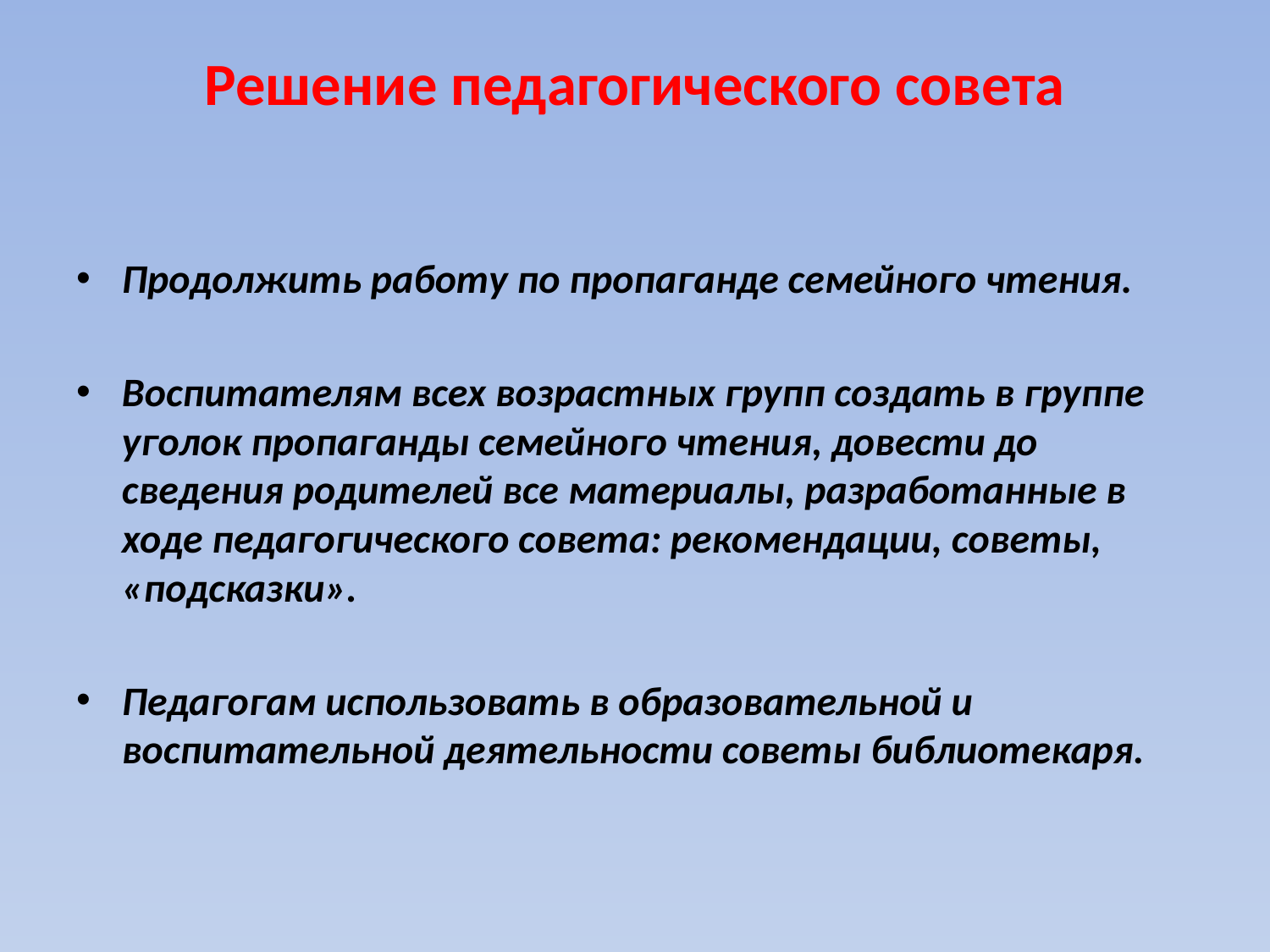

# Решение педагогического совета

Продолжить работу по пропаганде семейного чтения.

Воспитателям всех возрастных групп создать в группе уголок пропаганды семейного чтения, довести до сведения родителей все материалы, разработанные в ходе педагогического совета: рекомендации, советы, «подсказки».

Педагогам использовать в образовательной и воспитательной деятельности советы библиотекаря.